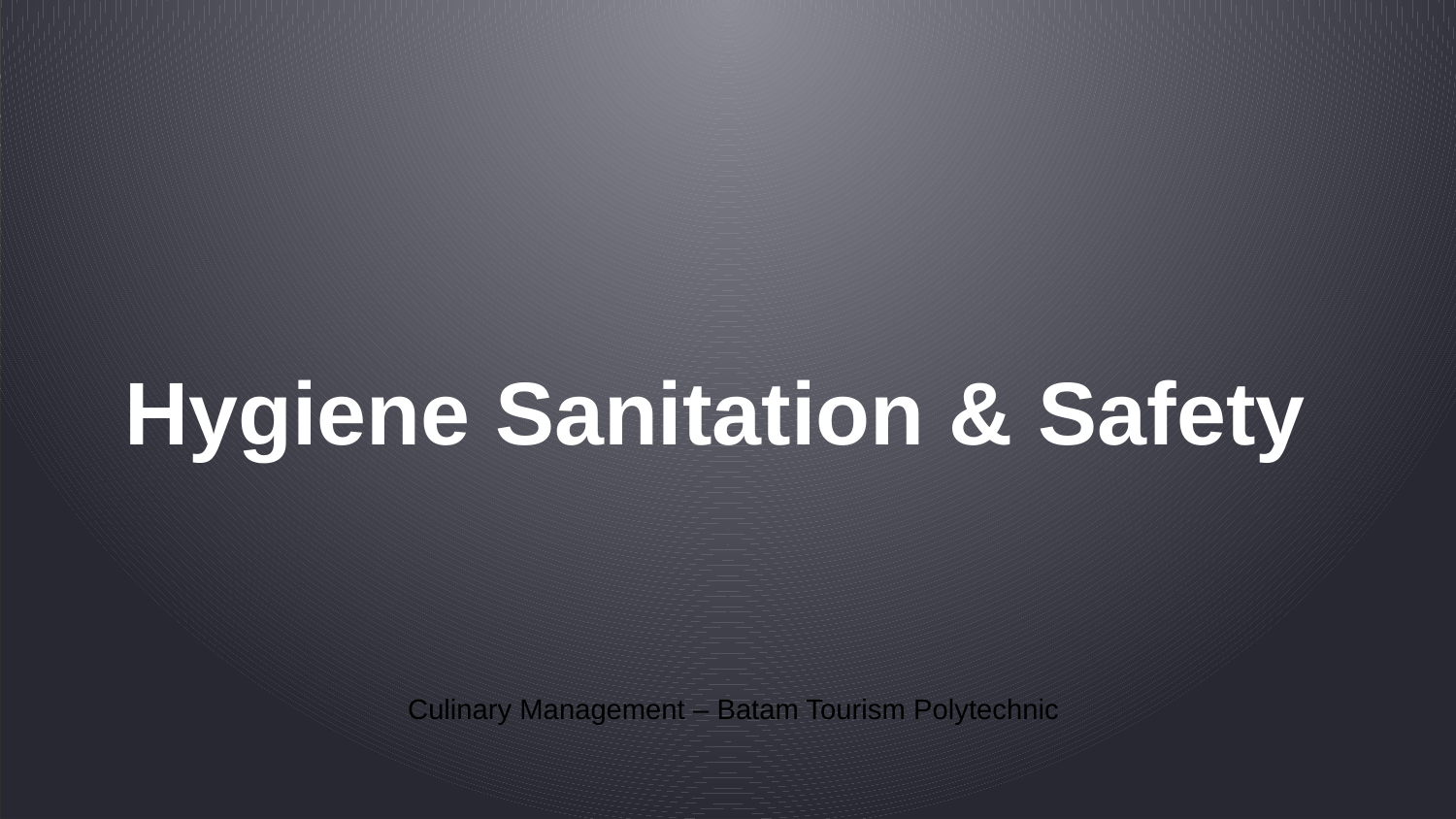

# Hygiene Sanitation & Safety
Culinary Management – Batam Tourism Polytechnic